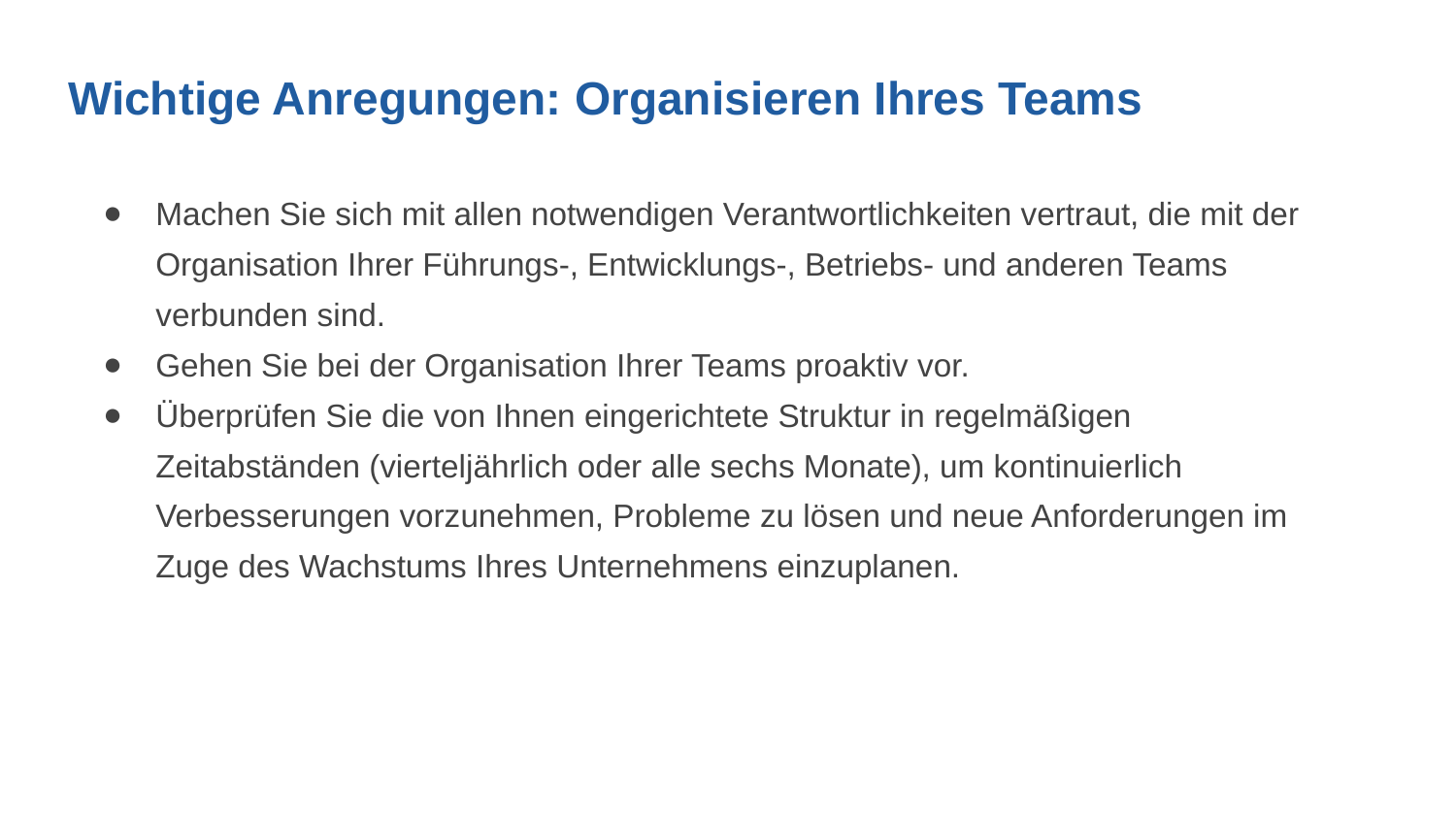

Wichtige Anregungen: Organisieren Ihres Teams
Machen Sie sich mit allen notwendigen Verantwortlichkeiten vertraut, die mit der Organisation Ihrer Führungs-, Entwicklungs-, Betriebs- und anderen Teams verbunden sind.
Gehen Sie bei der Organisation Ihrer Teams proaktiv vor.
Überprüfen Sie die von Ihnen eingerichtete Struktur in regelmäßigen Zeitabständen (vierteljährlich oder alle sechs Monate), um kontinuierlich Verbesserungen vorzunehmen, Probleme zu lösen und neue Anforderungen im Zuge des Wachstums Ihres Unternehmens einzuplanen.